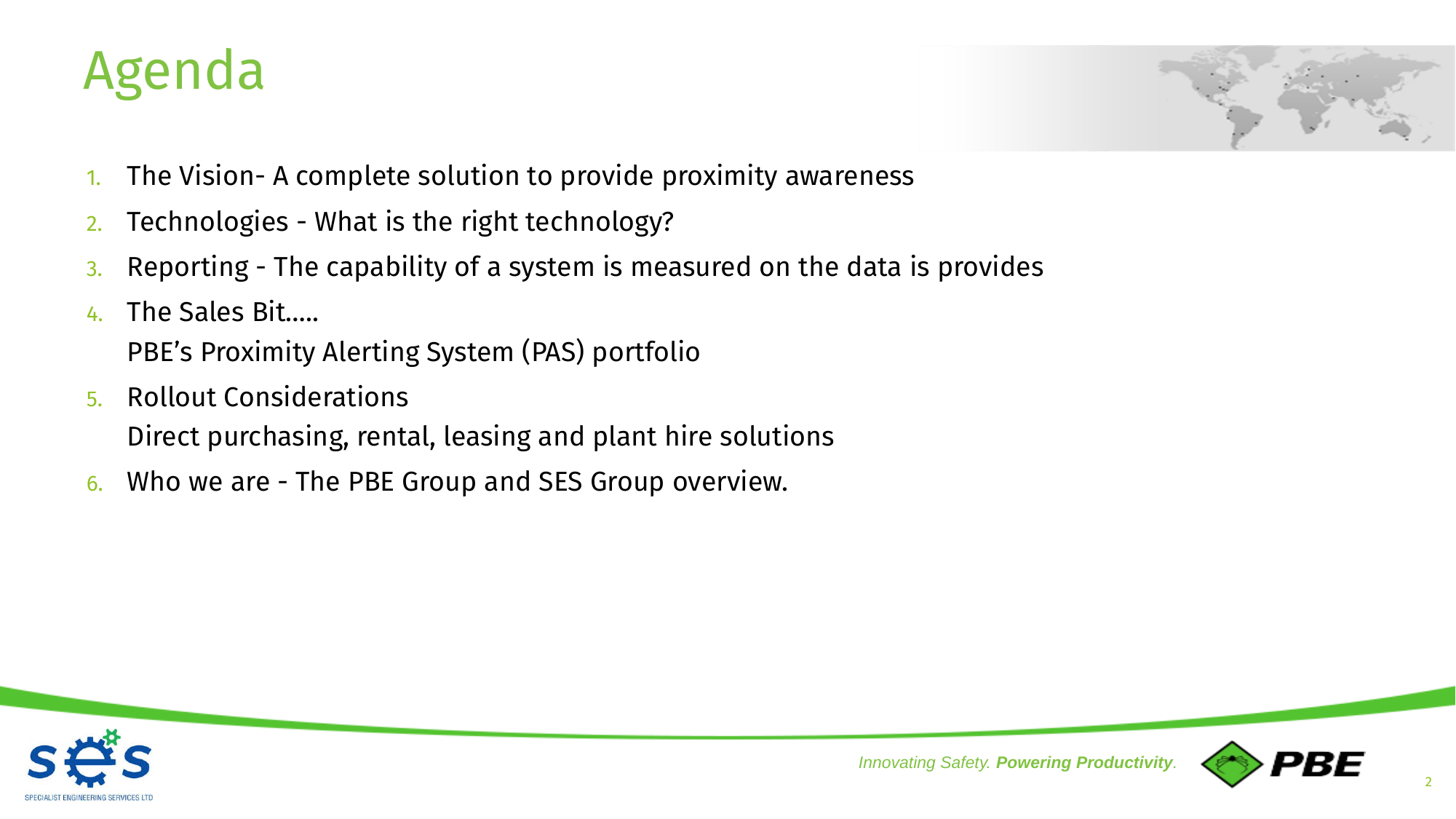

# Agenda
The Vision- A complete solution to provide proximity awareness
Technologies - What is the right technology?
Reporting - The capability of a system is measured on the data is provides
The Sales Bit…..
PBE’s Proximity Alerting System (PAS) portfolio
Rollout Considerations
Direct purchasing, rental, leasing and plant hire solutions
Who we are - The PBE Group and SES Group overview.

2